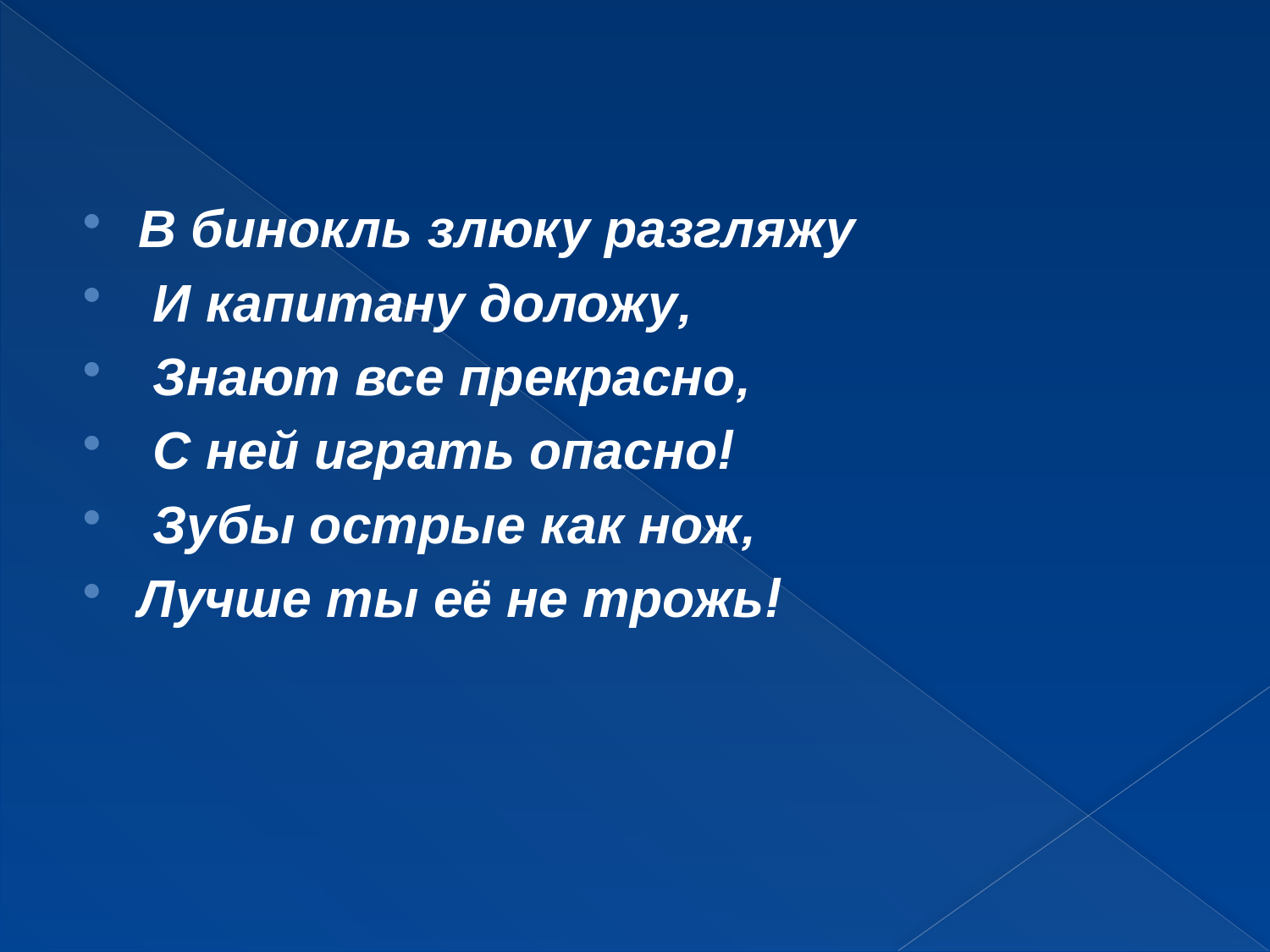

#
В бинокль злюку разгляжу
 И капитану доложу,
 Знают все прекрасно,
 С ней играть опасно!
 Зубы острые как нож,
Лучше ты её не трожь!